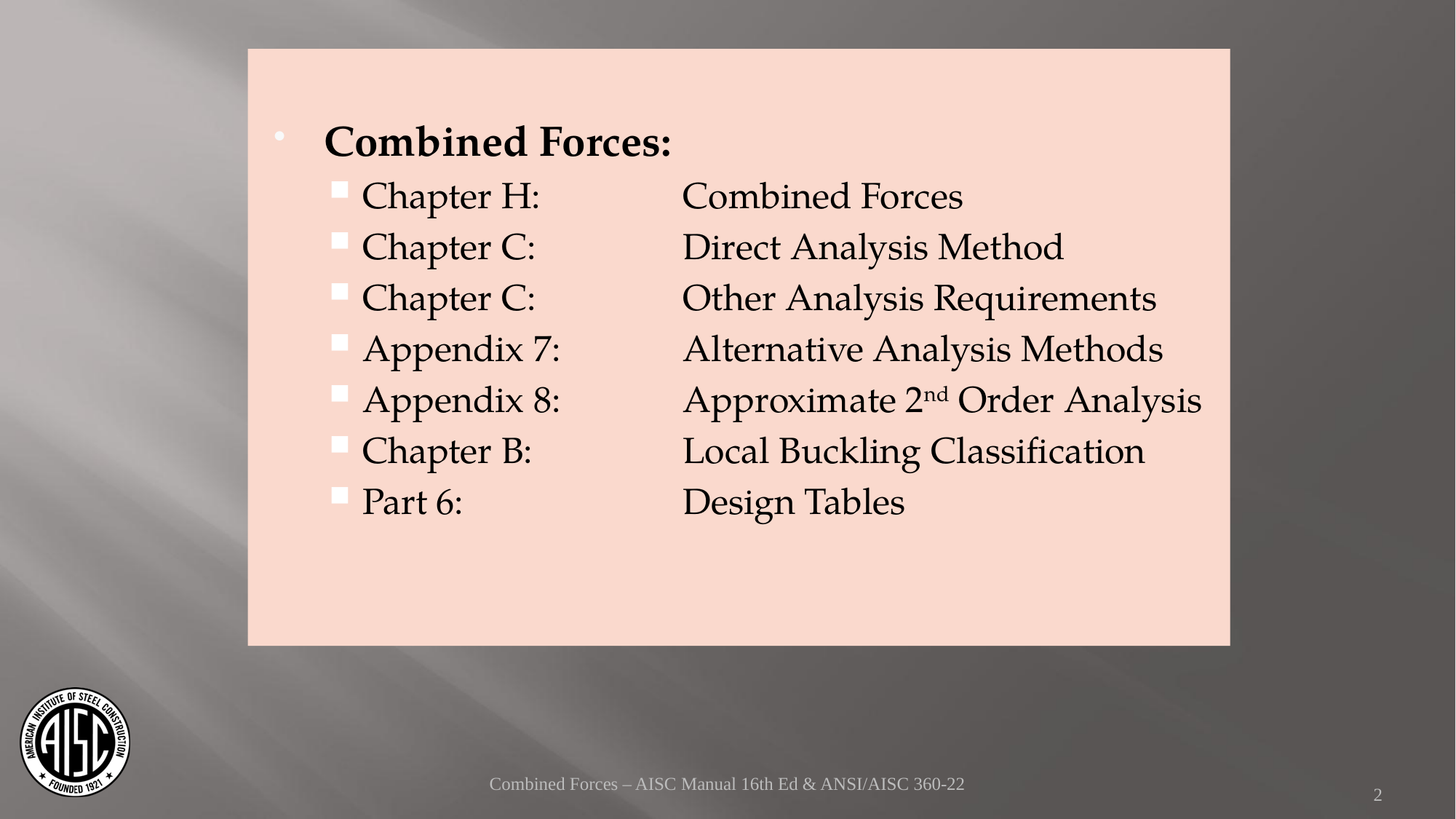

Combined Forces:
Chapter H:	Combined Forces
Chapter C:	Direct Analysis Method
Chapter C:	Other Analysis Requirements
Appendix 7:	Alternative Analysis Methods
Appendix 8:	Approximate 2nd Order Analysis
Chapter B:	Local Buckling Classification
Part 6:	Design Tables

Combined Forces – AISC Manual 16th Ed & ANSI/AISC 360-22
2